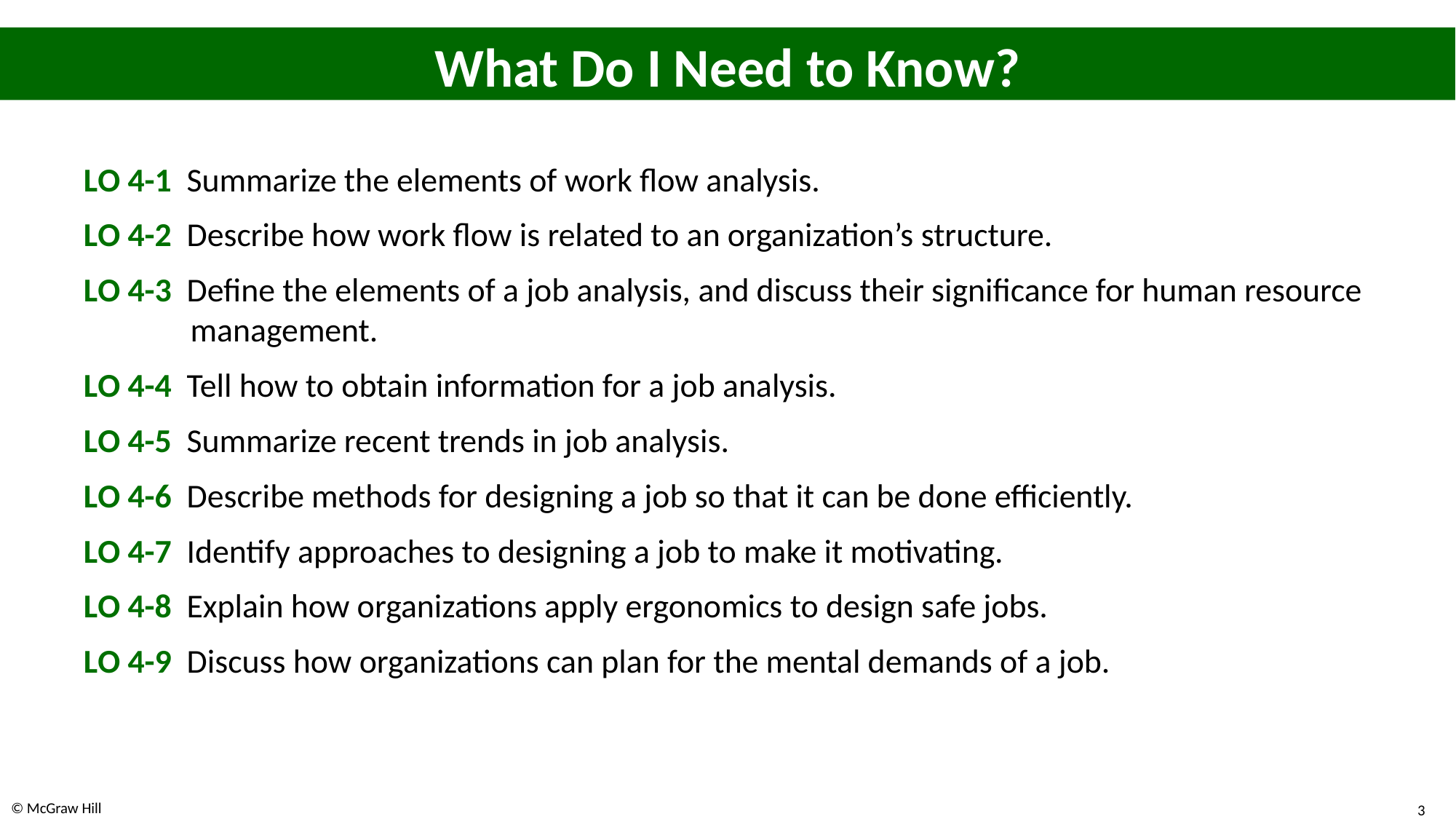

# What Do I Need to Know?
L O 4-1  Summarize the elements of work flow analysis.
L O 4-2  Describe how work flow is related to an organization’s structure.
L O 4-3  Define the elements of a job analysis, and discuss their significance for human resource management.
L O 4-4  Tell how to obtain information for a job analysis.
L O 4-5  Summarize recent trends in job analysis.
L O 4-6  Describe methods for designing a job so that it can be done efficiently.
L O 4-7  Identify approaches to designing a job to make it motivating.
L O 4-8  Explain how organizations apply ergonomics to design safe jobs.
L O 4-9  Discuss how organizations can plan for the mental demands of a job.